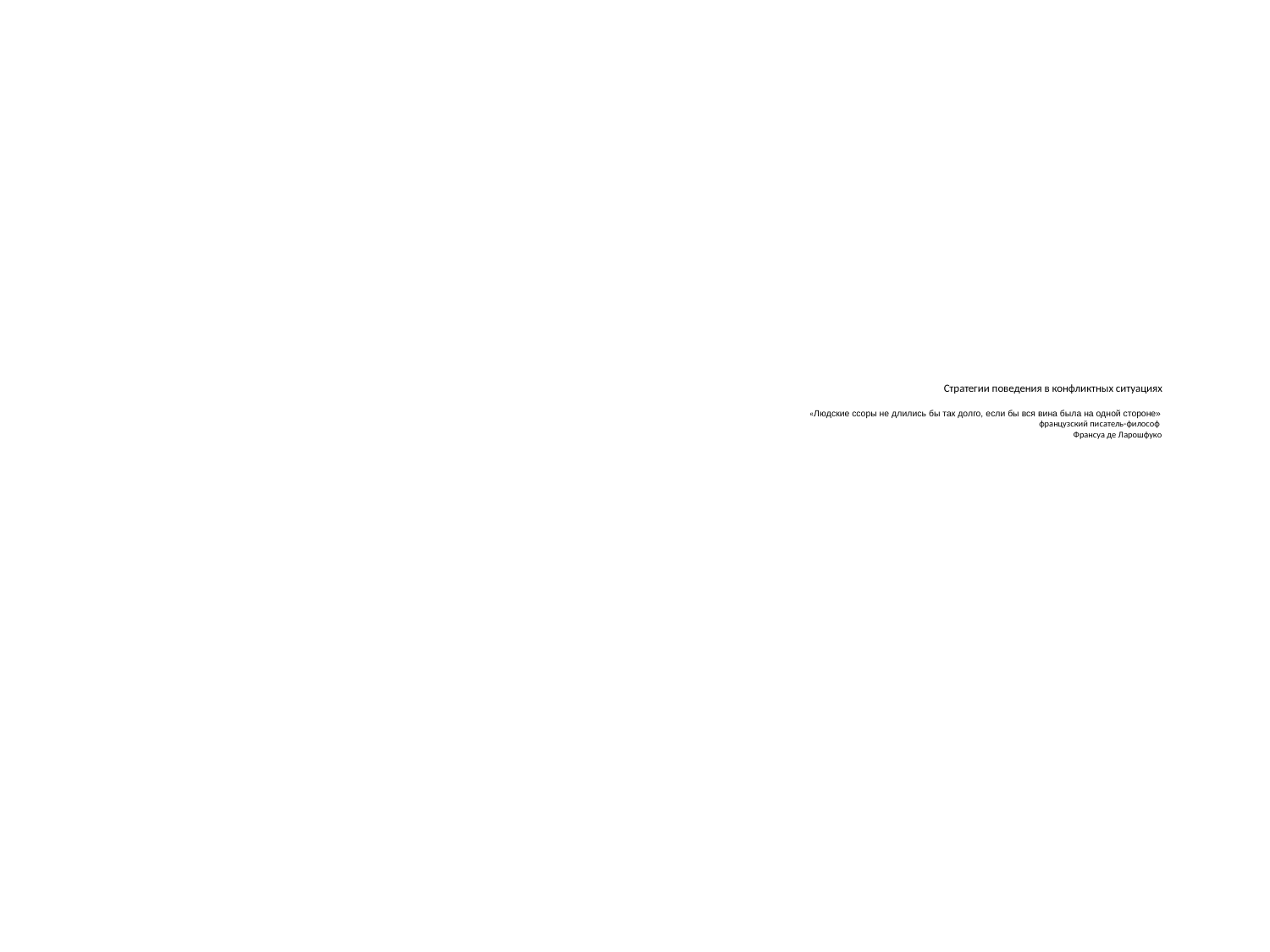

# Стратегии поведения в конфликтных ситуациях «Людские ссоры не длились бы так долго, если бы вся вина была на одной стороне» французский писатель-философ Франсуа де Ларошфуко